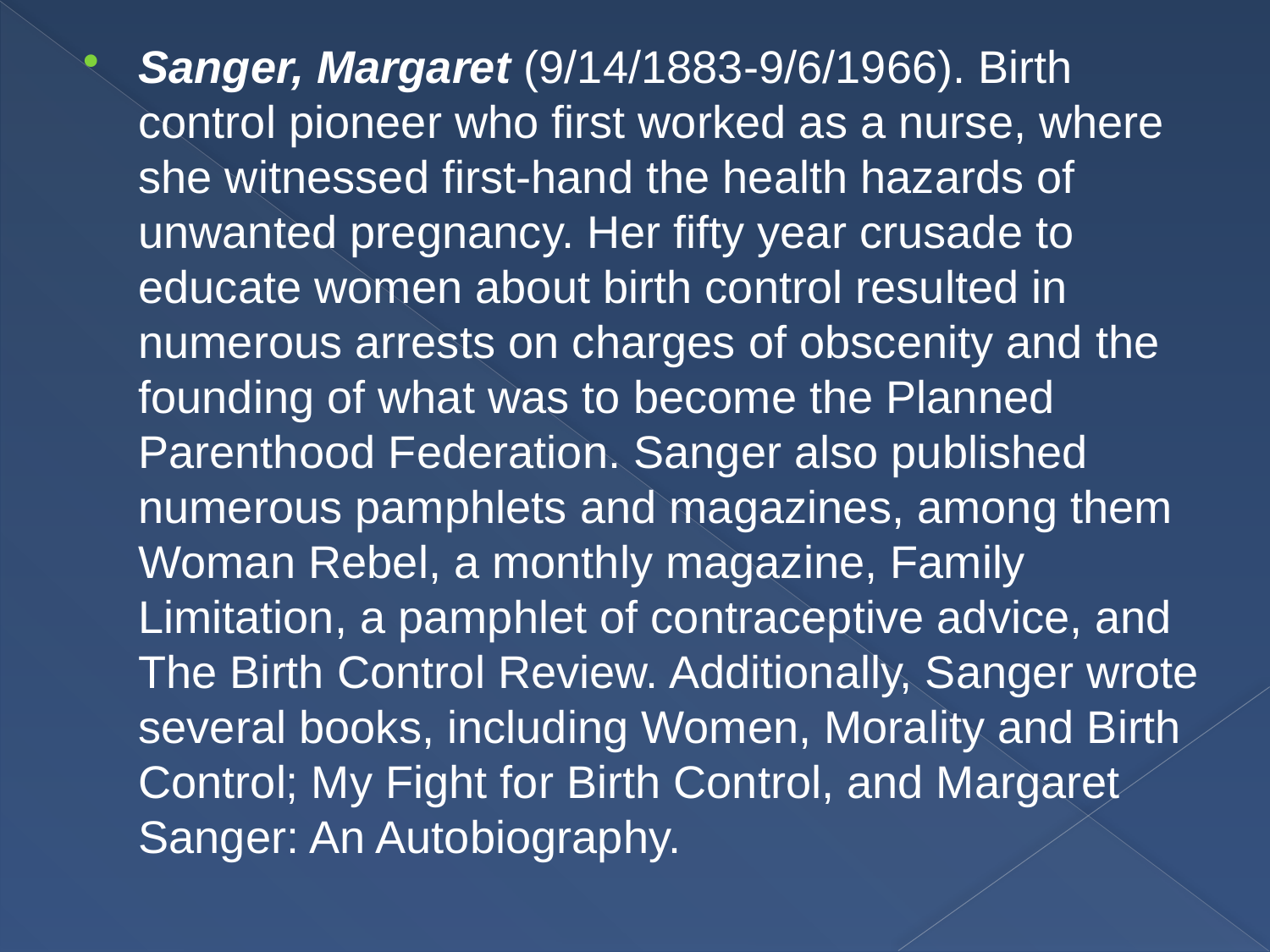

Sanger, Margaret (9/14/1883-9/6/1966). Birth control pioneer who first worked as a nurse, where she witnessed first-hand the health hazards of unwanted pregnancy. Her fifty year crusade to educate women about birth control resulted in numerous arrests on charges of obscenity and the founding of what was to become the Planned Parenthood Federation. Sanger also published numerous pamphlets and magazines, among them Woman Rebel, a monthly magazine, Family Limitation, a pamphlet of contraceptive advice, and The Birth Control Review. Additionally, Sanger wrote several books, including Women, Morality and Birth Control; My Fight for Birth Control, and Margaret Sanger: An Autobiography.
#